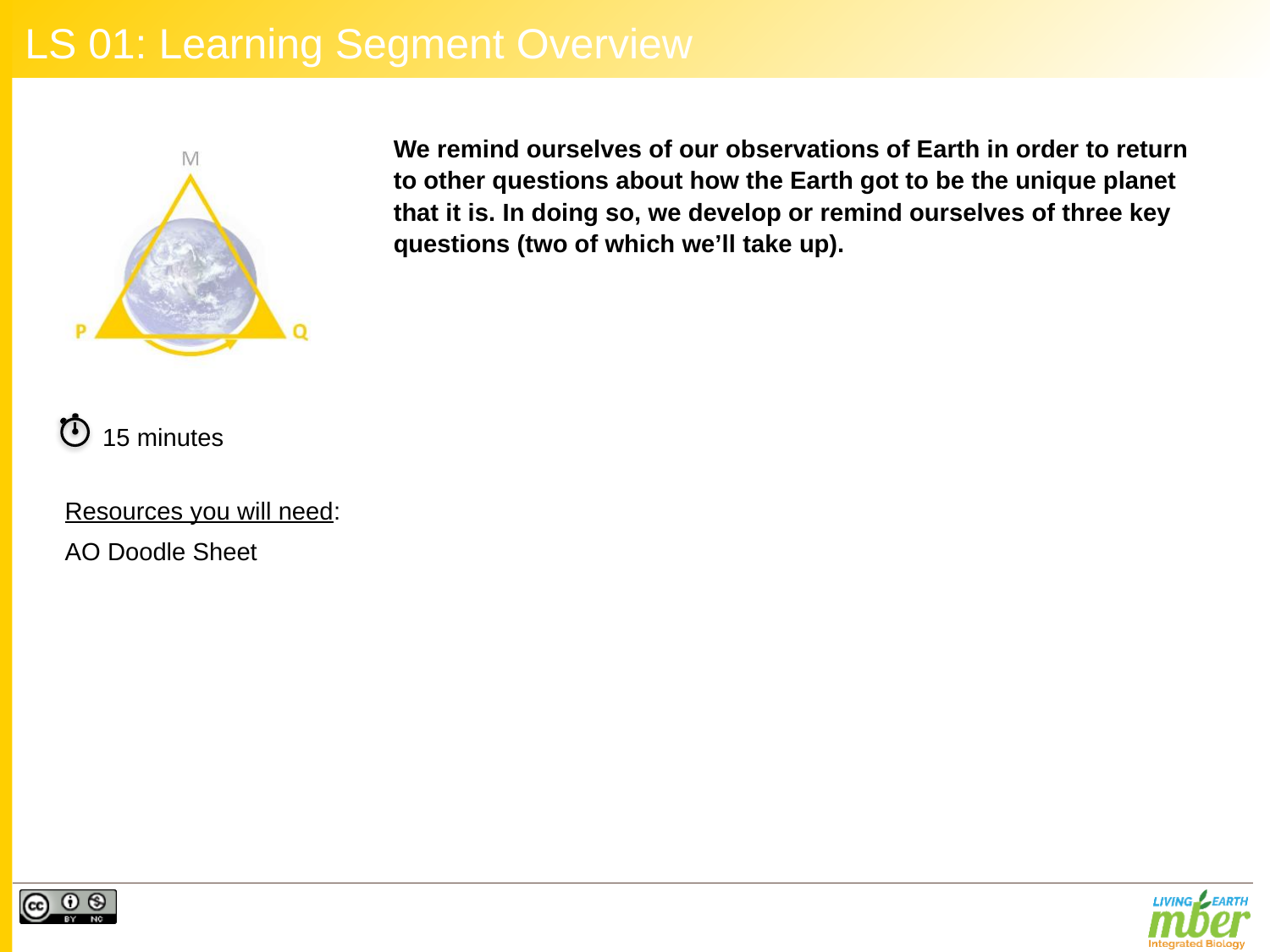

# LS 01: Learning Segment Overview
We remind ourselves of our observations of Earth in order to return to other questions about how the Earth got to be the unique planet that it is. In doing so, we develop or remind ourselves of three key questions (two of which we’ll take up).
15 minutes

Resources you will need:
AO Doodle Sheet